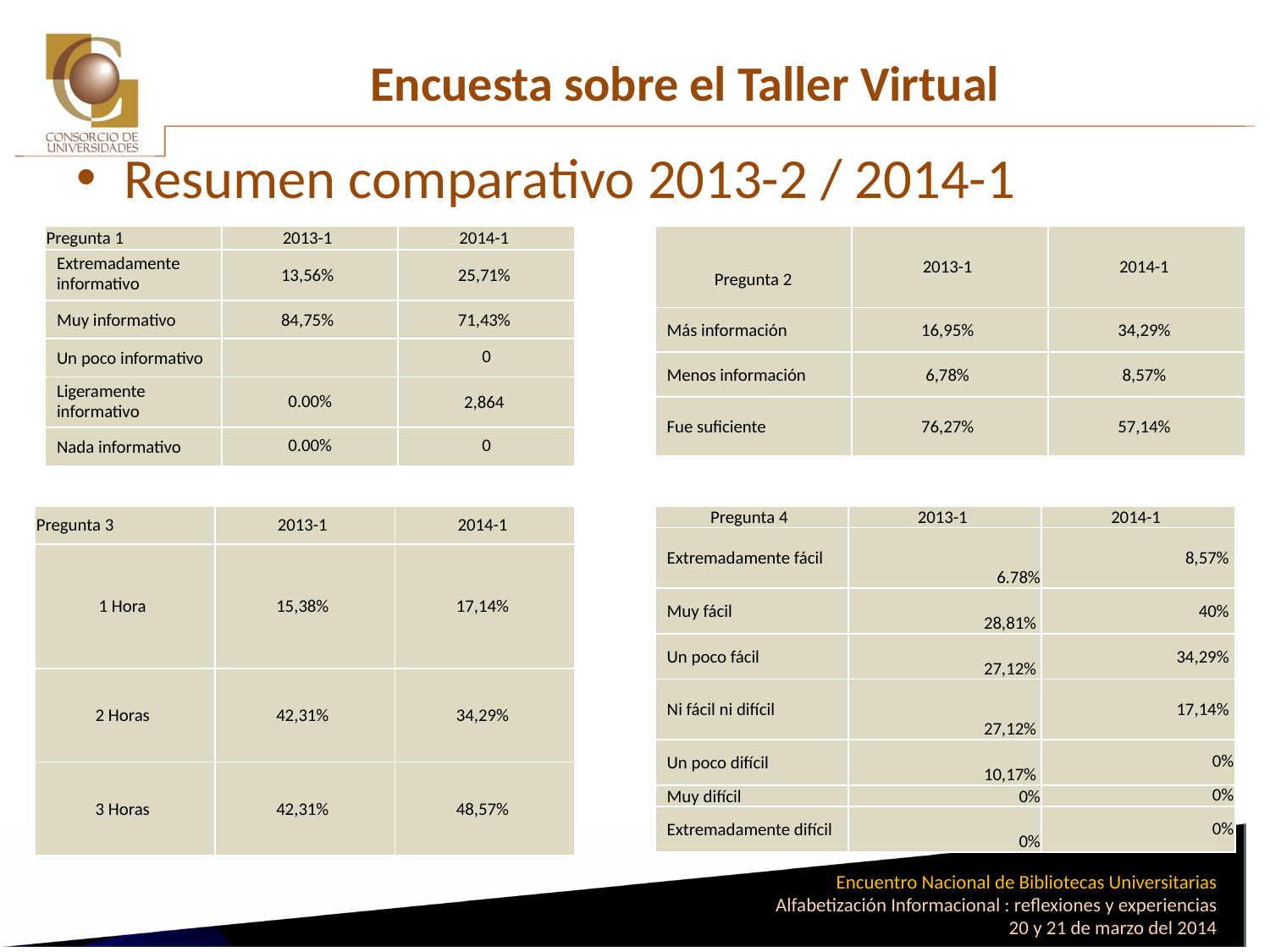

# Encuesta sobre el Taller Virtual
Resumen comparativo 2013-2 / 2014-1

| Pregunta 1 | 2013-1 | 2014-1 |
| --- | --- | --- |
| Extremadamente informativo | 13,56% | 25,71% |
| Muy informativo | 84,75% | 71,43% |
| Un poco informativo |  | 0 |
| Ligeramente informativo | 0.00% | 2,864 |
| Nada informativo | 0.00% | 0 |
| Pregunta 2 | 2013-1 | 2014-1 |
| --- | --- | --- |
| Más información | 16,95% | 34,29% |
| Menos información | 6,78% | 8,57% |
| Fue suficiente | 76,27% | 57,14% |
| Pregunta 3 | 2013-1 | 2014-1 |
| --- | --- | --- |
| 1 Hora | 15,38% | 17,14% |
| 2 Horas | 42,31% | 34,29% |
| 3 Horas | 42,31% | 48,57% |
| Pregunta 4 | 2013-1 | 2014-1 |
| --- | --- | --- |
| Extremadamente fácil | 6.78% | 8,57% |
| Muy fácil | 28,81% | 40% |
| Un poco fácil | 27,12% | 34,29% |
| Ni fácil ni difícil | 27,12% | 17,14% |
| Un poco difícil | 10,17% | 0% |
| Muy difícil | 0% | 0% |
| Extremadamente difícil | 0% | 0% |